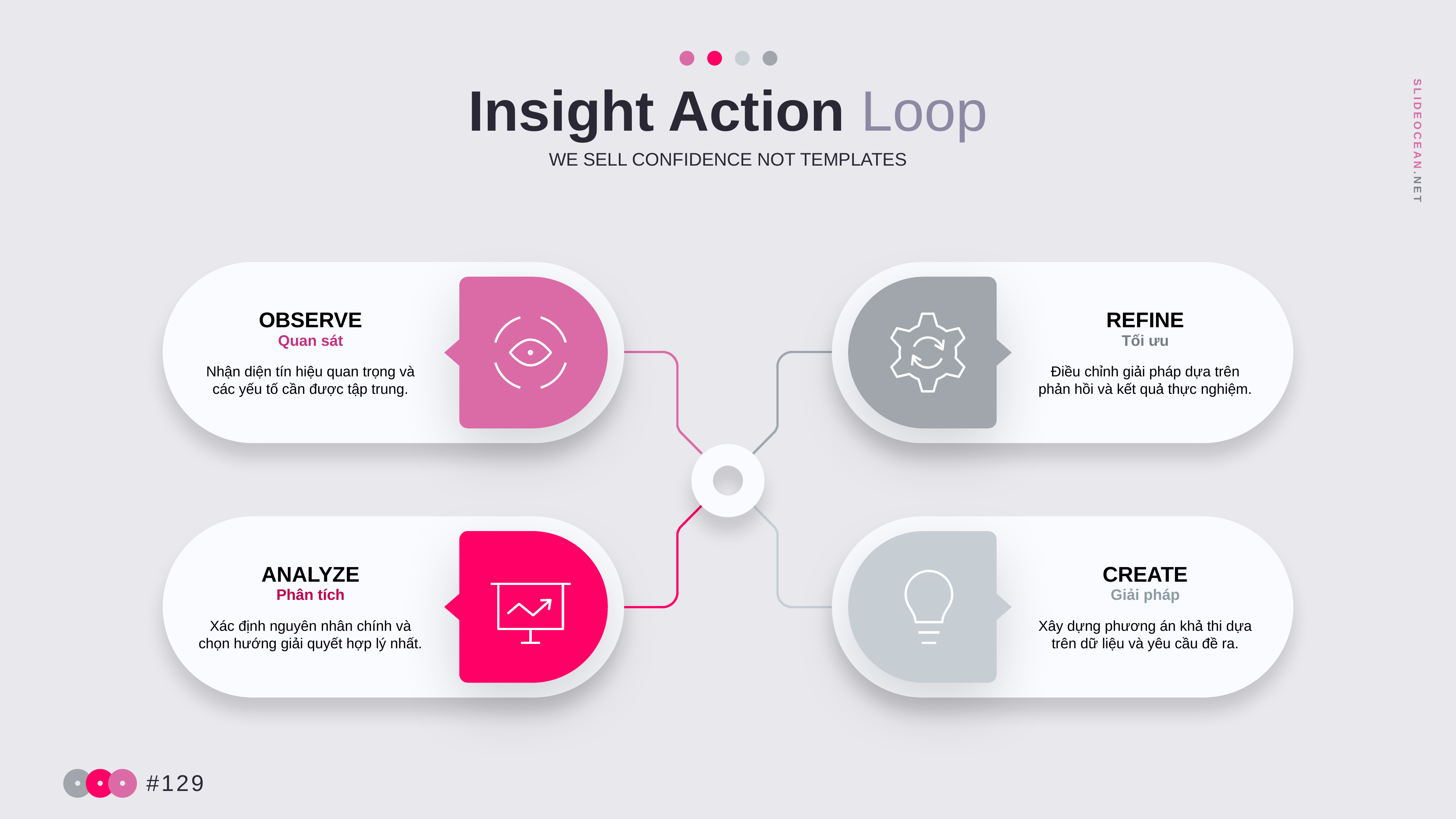

Insight Action Loop

WE SELL CONFIDENCE NOT TEMPLATES

OBSERVE
Quan sát
Nhận diện tín hiệu quan trọng và các yếu tố cần được tập trung.
REFINE
Tối ưu
Điều chỉnh giải pháp dựa trên phản hồi và kết quả thực nghiệm.

ANALYZE
Phân tích
Xác định nguyên nhân chính và chọn hướng giải quyết hợp lý nhất.
CREATE
Giải pháp
Xây dựng phương án khả thi dựa trên dữ liệu và yêu cầu đề ra.

#129